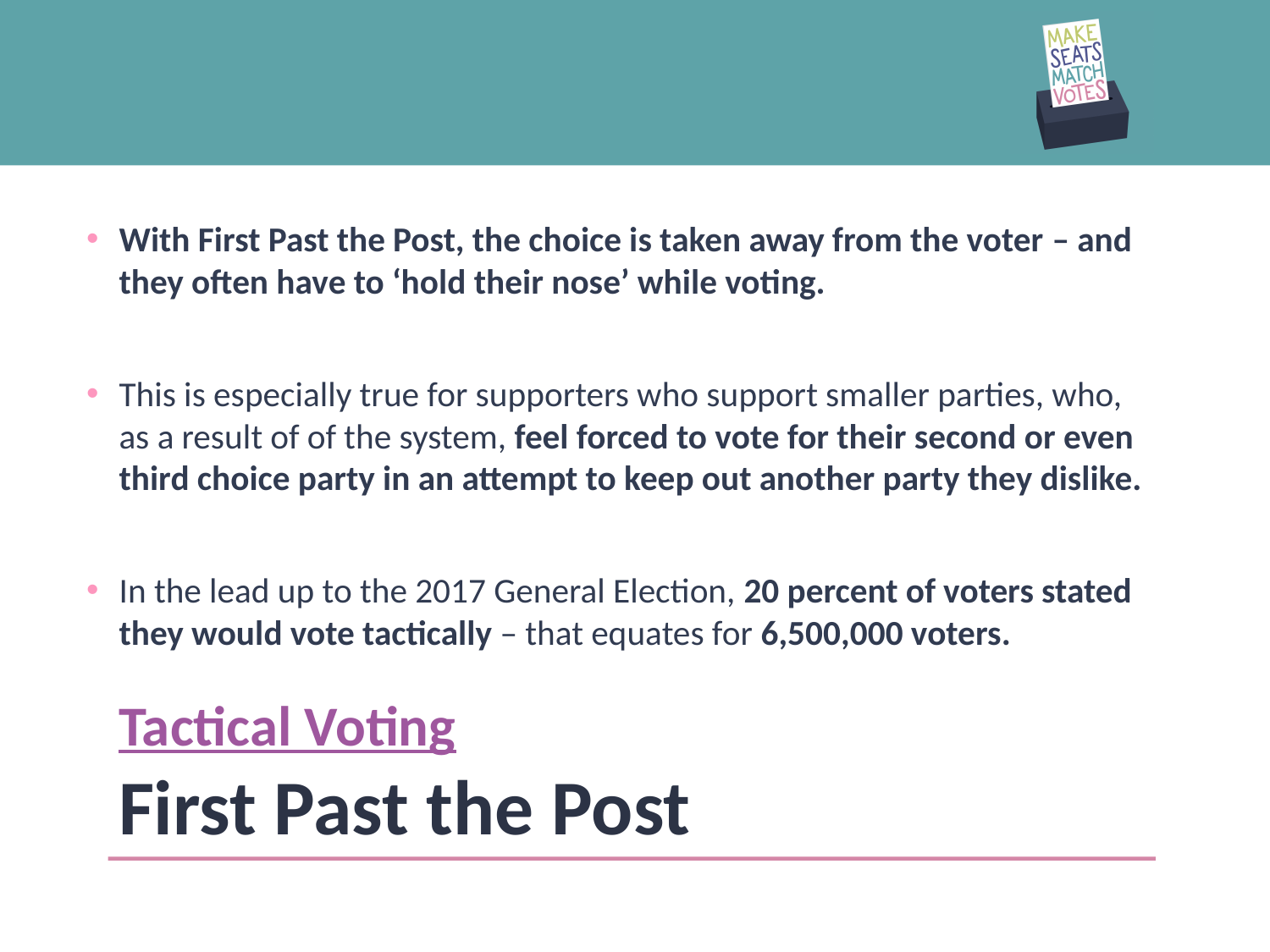

With First Past the Post, the choice is taken away from the voter – and they often have to ‘hold their nose’ while voting.

This is especially true for supporters who support smaller parties, who, as a result of of the system, feel forced to vote for their second or even third choice party in an attempt to keep out another party they dislike.

In the lead up to the 2017 General Election, 20 percent of voters stated they would vote tactically – that equates for 6,500,000 voters.
# Tactical Voting First Past the Post